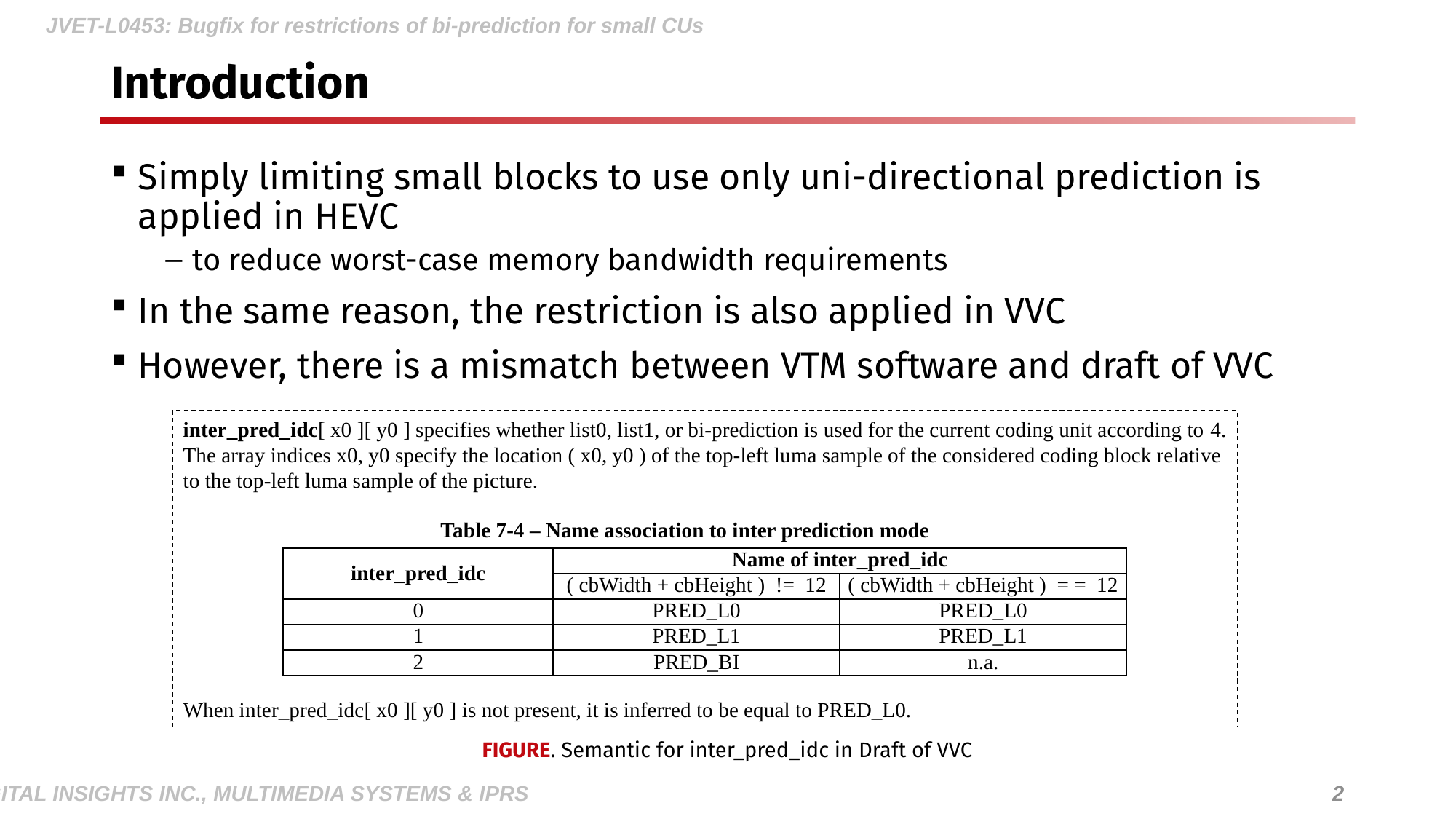

# Introduction
Simply limiting small blocks to use only uni-directional prediction is applied in HEVC
to reduce worst-case memory bandwidth requirements
In the same reason, the restriction is also applied in VVC
However, there is a mismatch between VTM software and draft of VVC

inter_pred_idc[ x0 ][ y0 ] specifies whether list0, list1, or bi-prediction is used for the current coding unit according to 4. The array indices x0, y0 specify the location ( x0, y0 ) of the top-left luma sample of the considered coding block relative to the top-left luma sample of the picture.

When inter_pred_idc[ x0 ][ y0 ] is not present, it is inferred to be equal to PRED_L0.
Table 7‑4 – Name association to inter prediction mode
| inter\_pred\_idc | Name of inter\_pred\_idc |  |
| --- | --- | --- |
|  | ( cbWidth + cbHeight )  !=  12 | ( cbWidth + cbHeight )  = =  12 |
| 0 | PRED\_L0 | PRED\_L0 |
| 1 | PRED\_L1 | PRED\_L1 |
| 2 | PRED\_BI | n.a. |
FIGURE. Semantic for inter_pred_idc in Draft of VVC
2